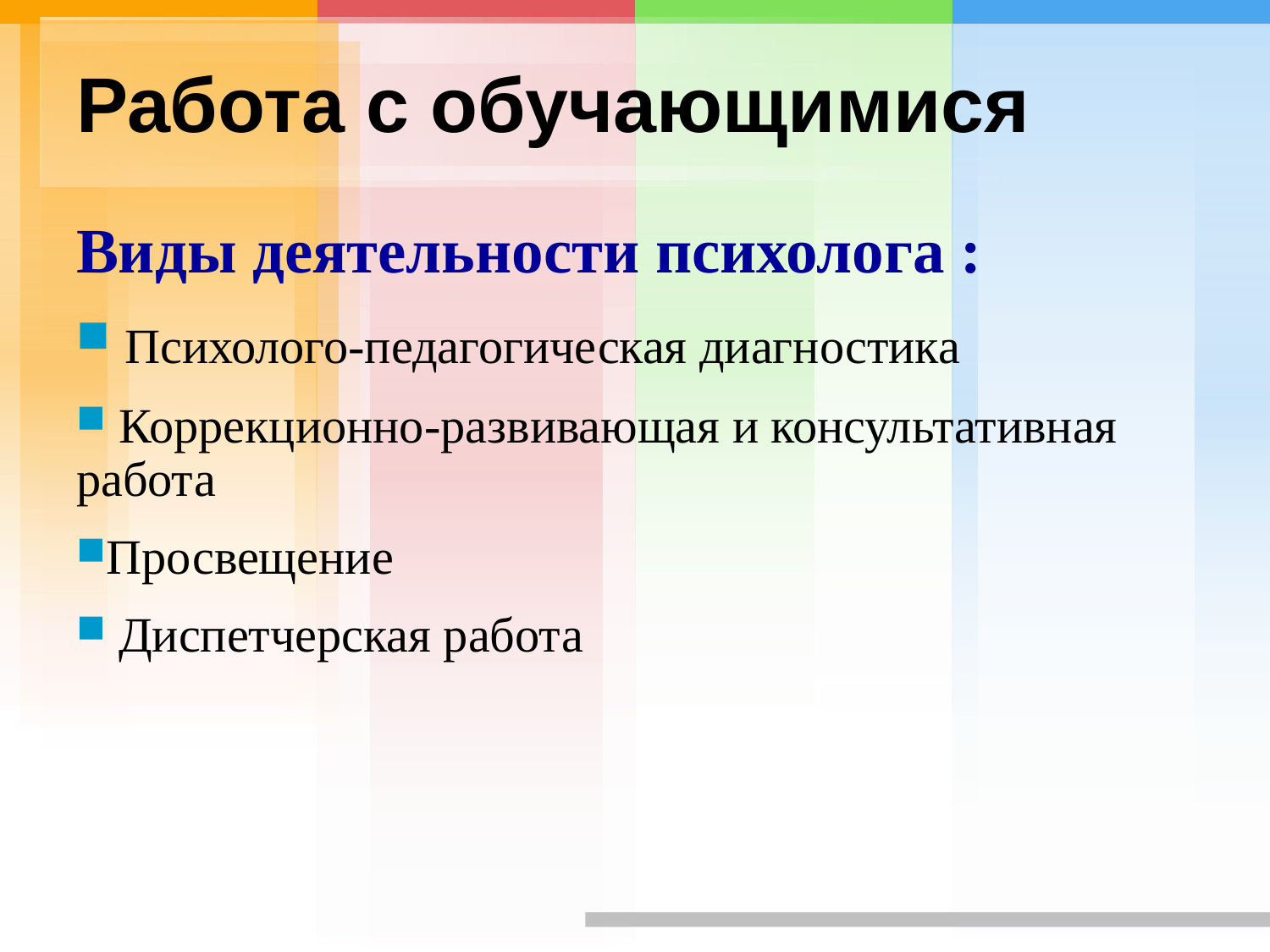

# Работа с обучающимися
Виды деятельности психолога :
 Психолого-педагогическая диагностика
 Коррекционно-развивающая и консультативная работа
Просвещение
 Диспетчерская работа